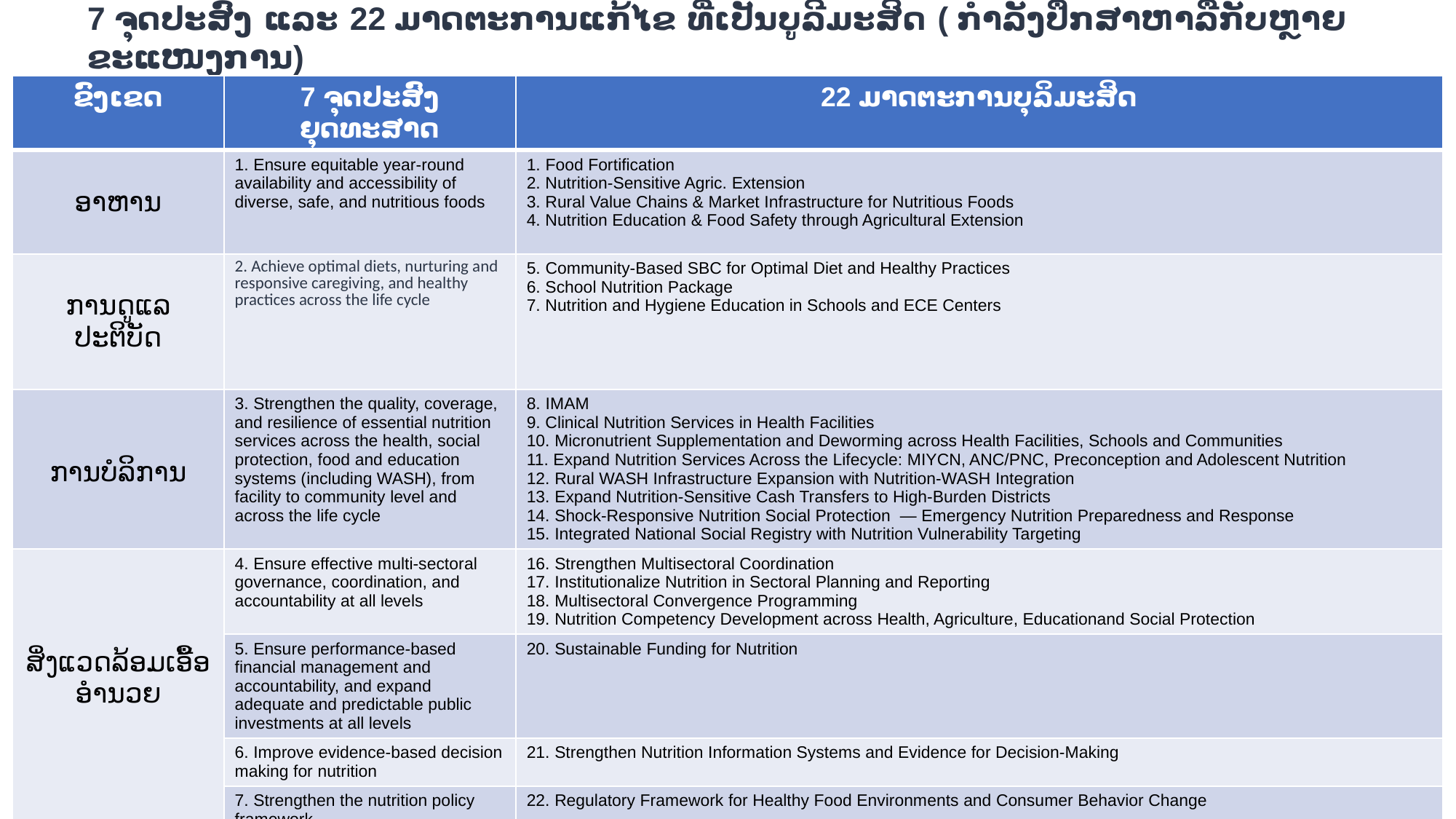

SECTION 3  ·  Conceptual Framework and Strategic Objectives
7 ຈຸດປະສົງ ແລະ 22 ມາດຕະການແກ້ໄຂ ທີ່ເປັນບູລີມະສິດ ( ກໍາລັງປຶກສາຫາລືກັບຫຼາຍຂະແໜງການ)
| ຂົງເຂດ | 7 ຈຸດປະສົງຍຸດທະສາດ | 22 ມາດຕະການບຸລິມະສິດ |
| --- | --- | --- |
| ອາຫານ | 1. Ensure equitable year-round availability and accessibility of diverse, safe, and nutritious foods | 1. Food Fortification 2. Nutrition-Sensitive Agric. Extension 3. Rural Value Chains & Market Infrastructure for Nutritious Foods 4. Nutrition Education & Food Safety through Agricultural Extension |
| ການດູແລປະຕິບັດ | 2. Achieve optimal diets, nurturing and responsive caregiving, and healthy practices across the life cycle | 5. Community-Based SBC for Optimal Diet and Healthy Practices 6. School Nutrition Package 7. Nutrition and Hygiene Education in Schools and ECE Centers |
| ການບໍລິການ | 3. Strengthen the quality, coverage, and resilience of essential nutrition services across the health, social protection, food and education systems (including WASH), from facility to community level and across the life cycle | 8. IMAM 9. Clinical Nutrition Services in Health Facilities 10. Micronutrient Supplementation and Deworming across Health Facilities, Schools and Communities 11. Expand Nutrition Services Across the Lifecycle: MIYCN, ANC/PNC, Preconception and Adolescent Nutrition 12. Rural WASH Infrastructure Expansion with Nutrition-WASH Integration 13. Expand Nutrition-Sensitive Cash Transfers to High-Burden Districts 14. Shock-Responsive Nutrition Social Protection  — Emergency Nutrition Preparedness and Response 15. Integrated National Social Registry with Nutrition Vulnerability Targeting |
| ສິ່ງແວດລ້ອມເອື້ອອໍານວຍ | 4. Ensure effective multi-sectoral governance, coordination, and accountability at all levels | 16. Strengthen Multisectoral Coordination 17. Institutionalize Nutrition in Sectoral Planning and Reporting​ 18. Multisectoral Convergence Programming 19. Nutrition Competency Development across Health, Agriculture, Educationand Social Protection​ |
|  | 5. Ensure performance-based financial management and accountability, and expand adequate and predictable public investments at all levels | 20. Sustainable Funding for Nutrition |
|  | 6. Improve evidence-based decision making for nutrition | 21. Strengthen Nutrition Information Systems and Evidence for Decision-Making |
|  | 7. Strengthen the nutrition policy framework | 22. Regulatory Framework for Healthy Food Environments and Consumer Behavior Change​ |